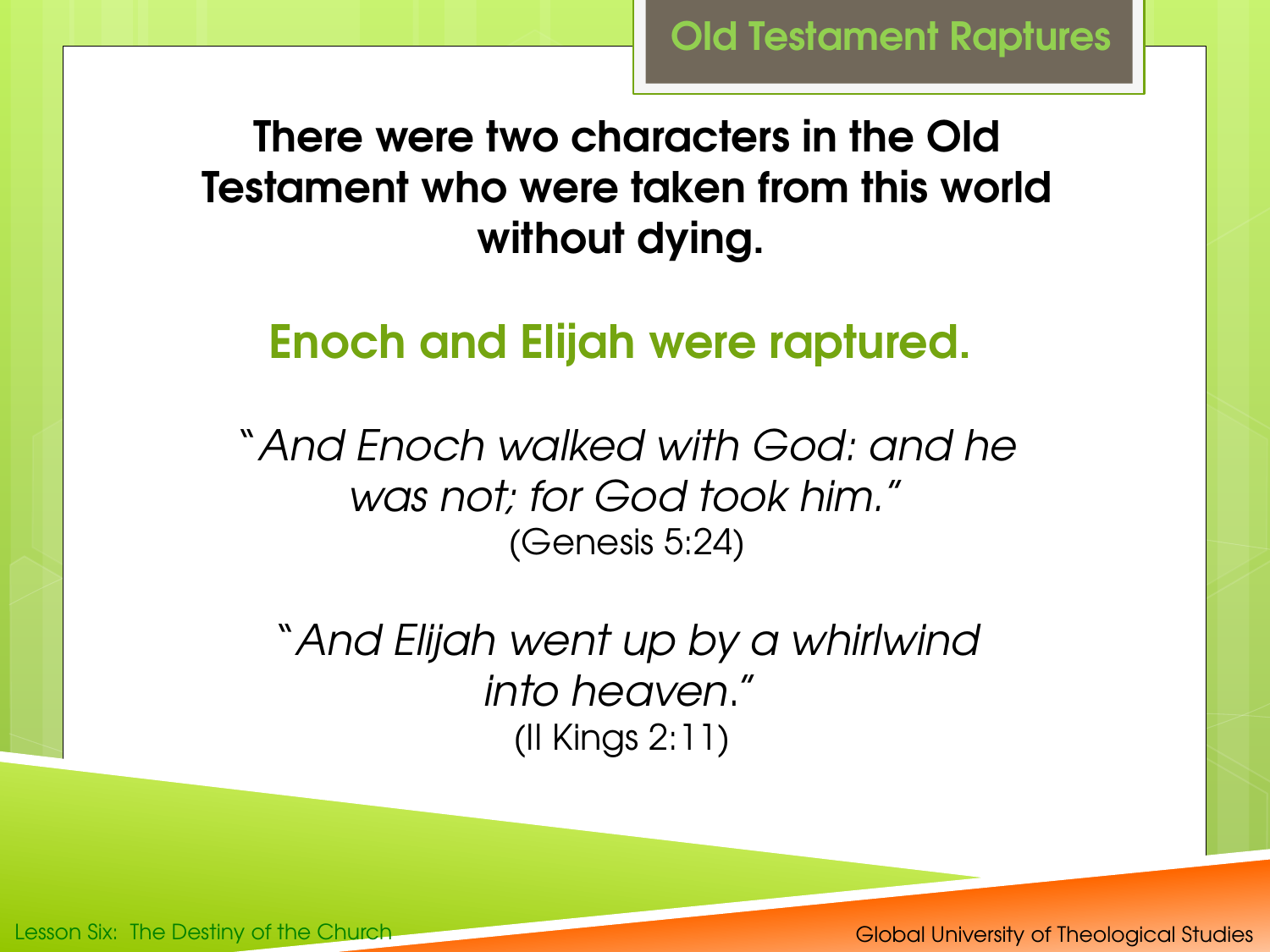

Old Testament Raptures
There were two characters in the Old Testament who were taken from this world without dying.

Enoch and Elijah were raptured.

“And Enoch walked with God: and he
was not; for God took him.”
(Genesis 5:24)

“And Elijah went up by a whirlwind
into heaven.”
(II Kings 2:11)

 Global University of Theological Studies
Lesson Six:  The Destiny of the Church